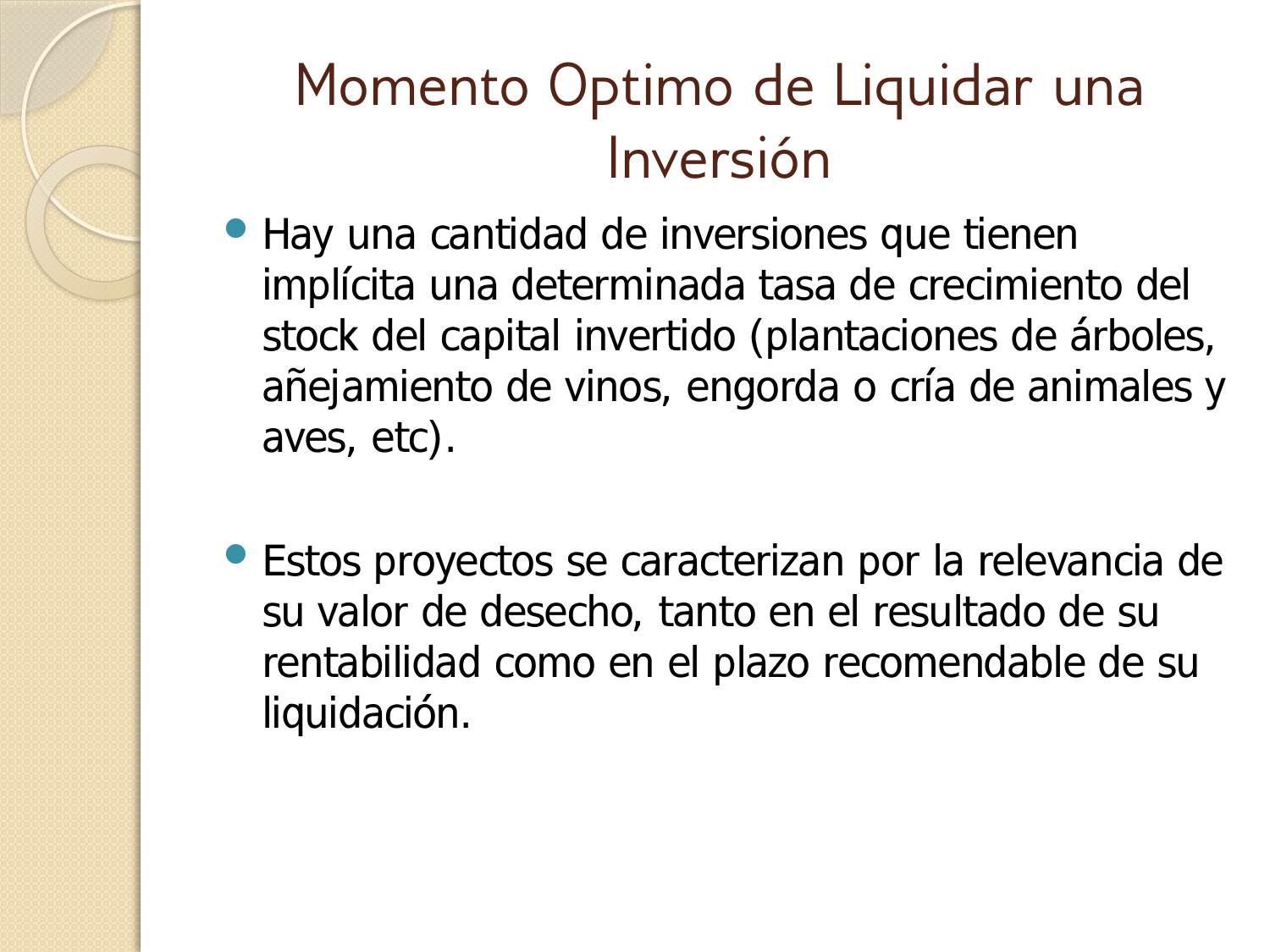

# Momento Optimo de Liquidar una Inversión
Hay una cantidad de inversiones que tienen implícita una determinada tasa de crecimiento del stock del capital invertido (plantaciones de árboles, añejamiento de vinos, engorda o cría de animales y aves, etc).

Estos proyectos se caracterizan por la relevancia de su valor de desecho, tanto en el resultado de su rentabilidad como en el plazo recomendable de su liquidación.